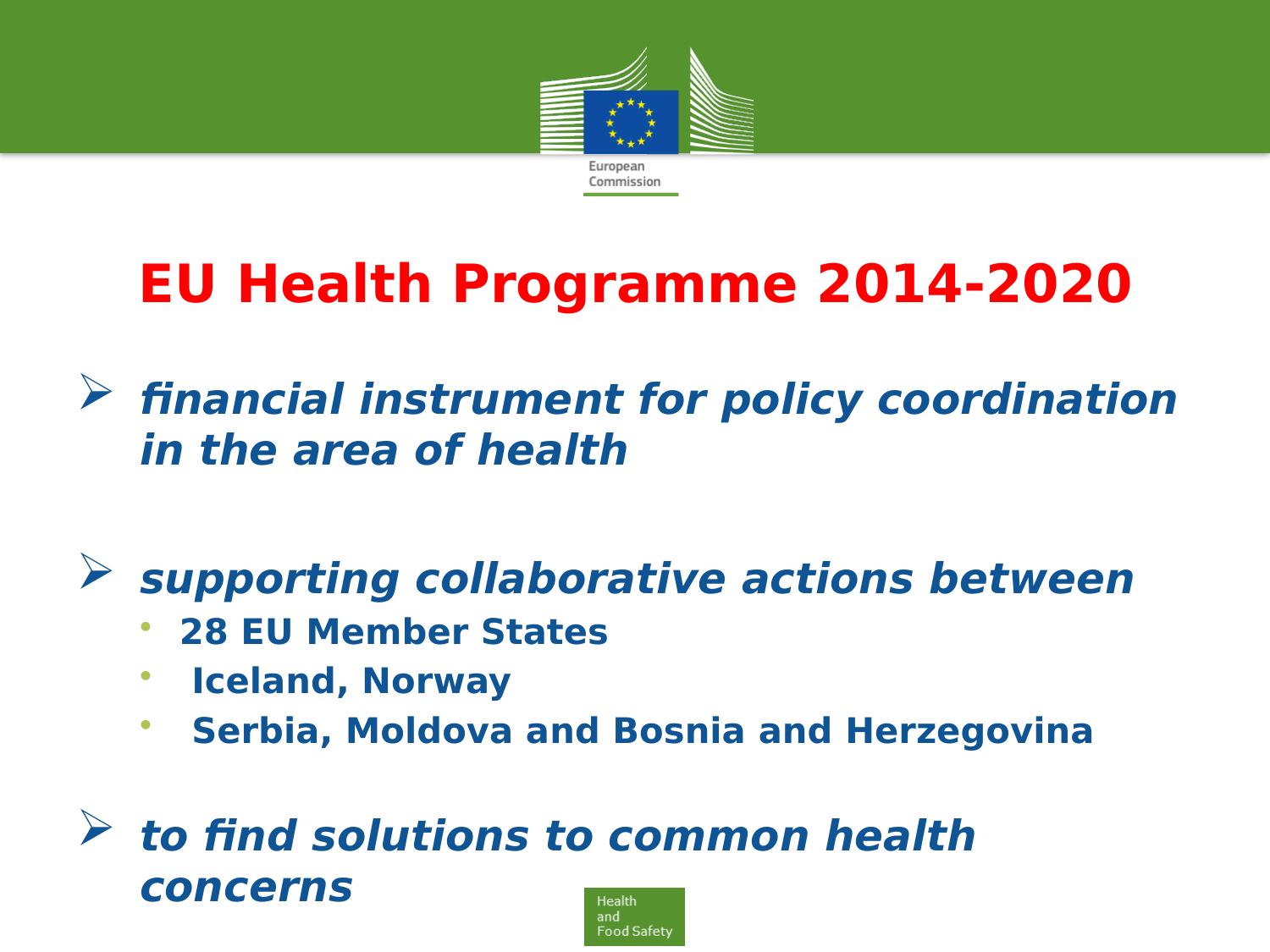

# EU Health Programme 2014-2020
financial instrument for policy coordination in the area of health

supporting collaborative actions between
28 EU Member States
 Iceland, Norway
 Serbia, Moldova and Bosnia and Herzegovina

to find solutions to common health concerns